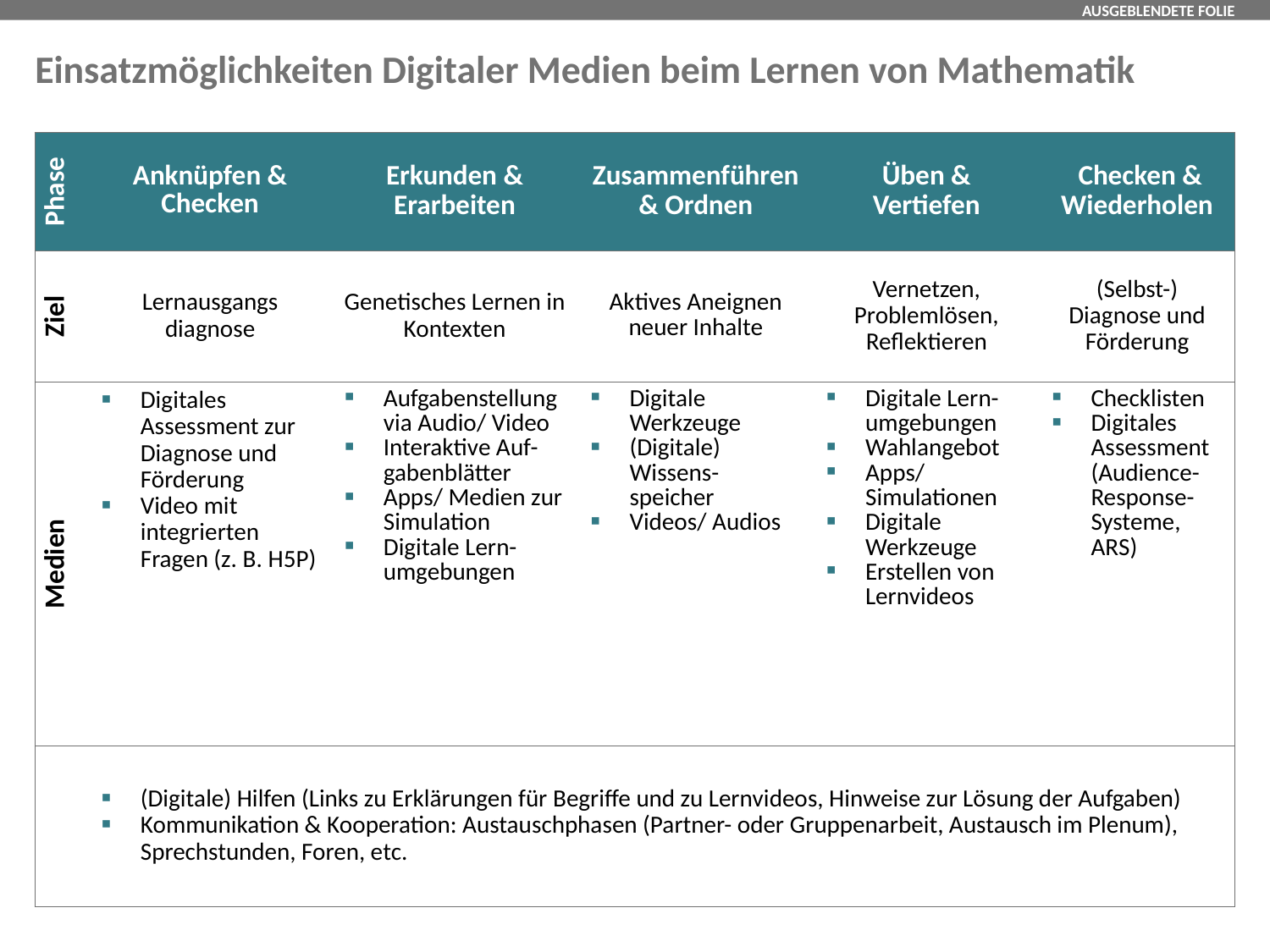

# Einsatzmöglichkeiten Digitaler Medien beim Lernen von Mathematik
| Phase | Anknüpfen & Checken | Erkunden & Erarbeiten | Zusammenführen & Ordnen | Üben & Vertiefen | Checken & Wiederholen |
| --- | --- | --- | --- | --- | --- |
| Ziel | Lernausgangs­diagnose | Genetisches Lernen in Kontexten | Aktives Aneignen neuer Inhalte | Vernetzen, Problemlösen, Reflektieren | (Selbst-) Diagnose und Förderung |
| Medien | Digitales Assessment zur Diagnose und Förderung Video mit integrierten Fragen (z. B. H5P) | Aufgabenstellung via Audio/ Video Interaktive Auf-gabenblätter Apps/ Medien zur Simulation Digitale Lern-umgebungen | Digitale Werkzeuge (Digitale) Wissens-speicher Videos/ Audios | Digitale Lern-umgebungen Wahlangebot Apps/ Simulationen Digitale Werkzeuge Erstellen von Lernvideos | Checklisten Digitales Assessment (Audience-Response-Systeme, ARS) |
|  | (Digitale) Hilfen (Links zu Erklärungen für Begriffe und zu Lernvideos, Hinweise zur Lösung der Aufgaben) Kommunikation & Kooperation: Austauschphasen (Partner- oder Gruppenarbeit, Austausch im Plenum), Sprechstunden, Foren, etc. |  |  |  |  |